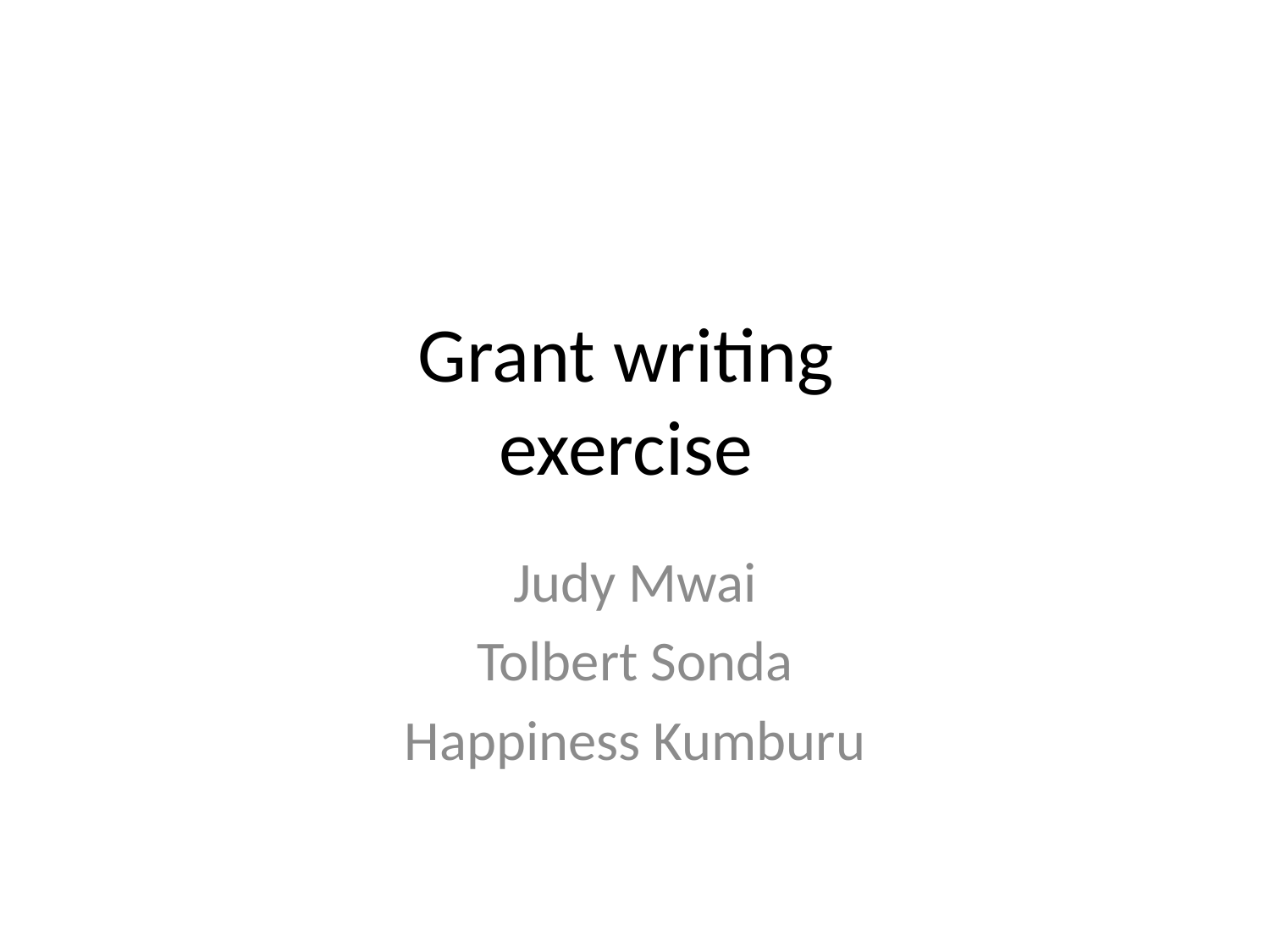

# Grant writing exercise
Judy Mwai
Tolbert Sonda
Happiness Kumburu